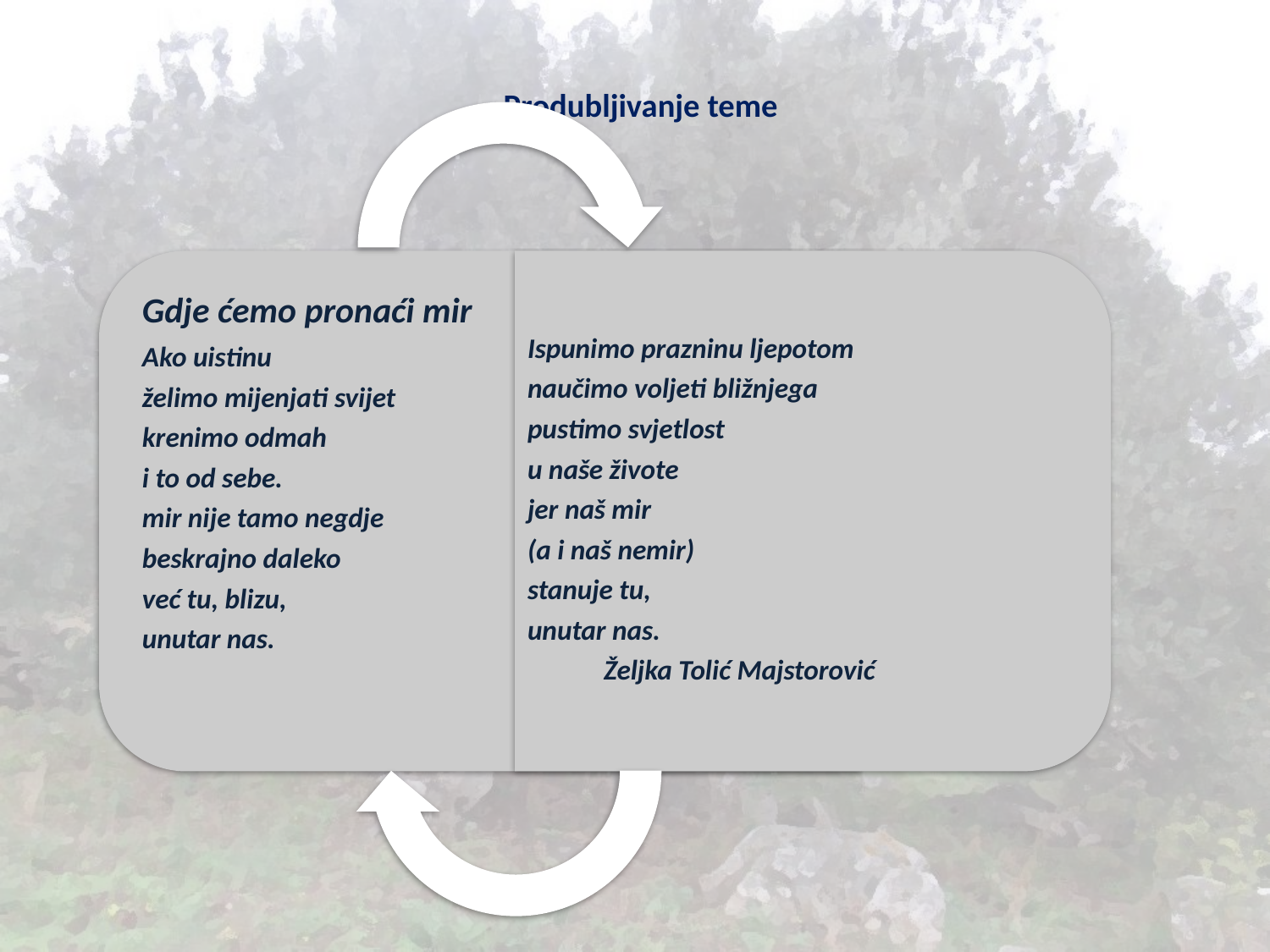

# Produbljivanje teme
Gdje ćemo pronaći mir
Ako uistinu
želimo mijenjati svijet
krenimo odmah
i to od sebe.
mir nije tamo negdje
beskrajno daleko
već tu, blizu,
unutar nas.

Ispunimo prazninu ljepotom
naučimo voljeti bližnjega
pustimo svjetlost
u naše živote
jer naš mir
(a i naš nemir)
stanuje tu,
unutar nas.
            Željka Tolić Majstorović